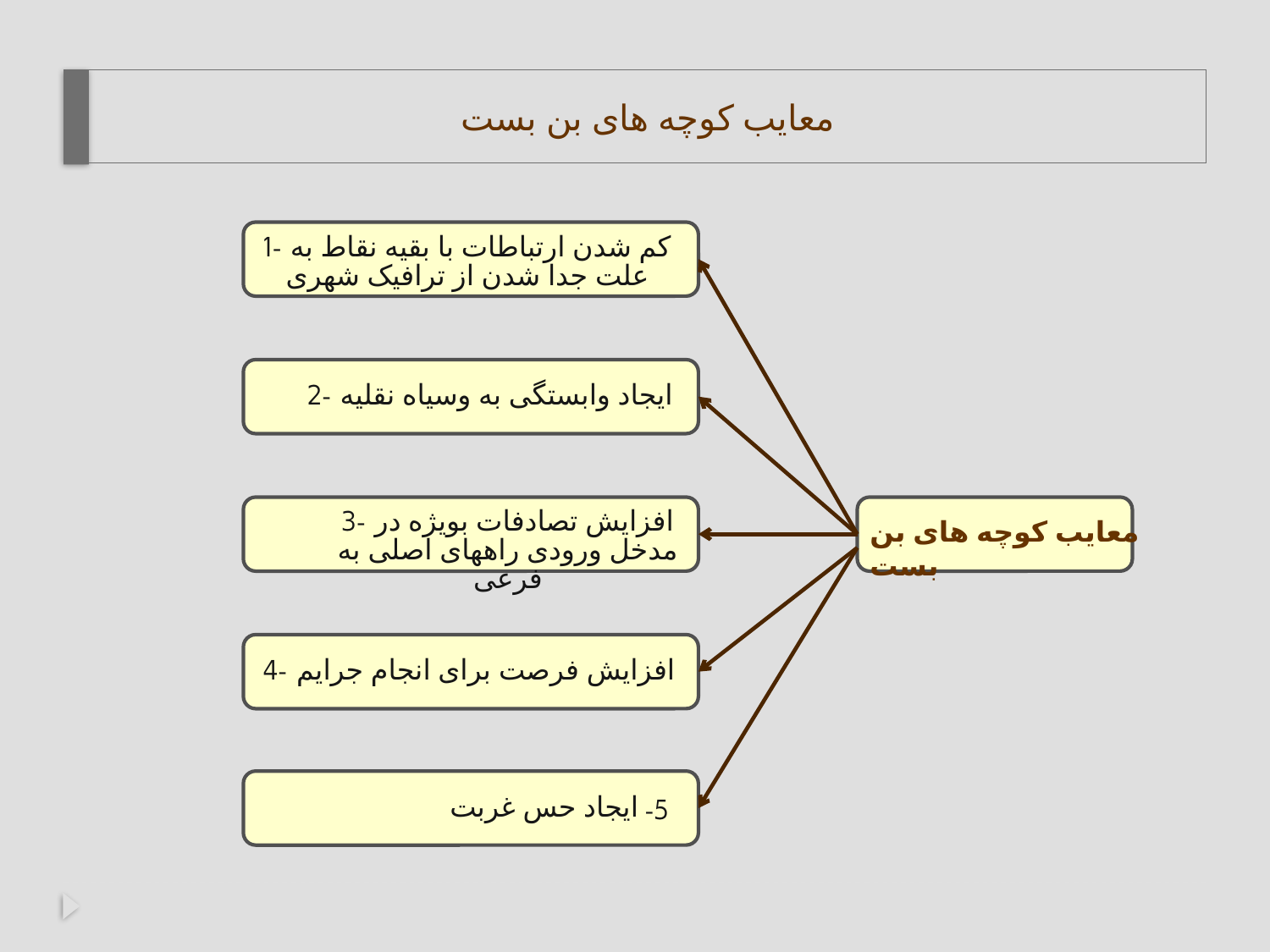

# معایب کوچه های بن بست

1- کم شدن ارتباطات با بقیه نقاط به علت جدا شدن از ترافیک شهری

2- ایجاد وابستگی به وسیاه نقلیه

3- افزایش تصادفات بویژه در مدخل ورودی راههای اصلی به فرعی
معايب کوچه های بن بست

4- افزایش فرصت برای انجام جرایم

  ايجاد حس غربت
-5